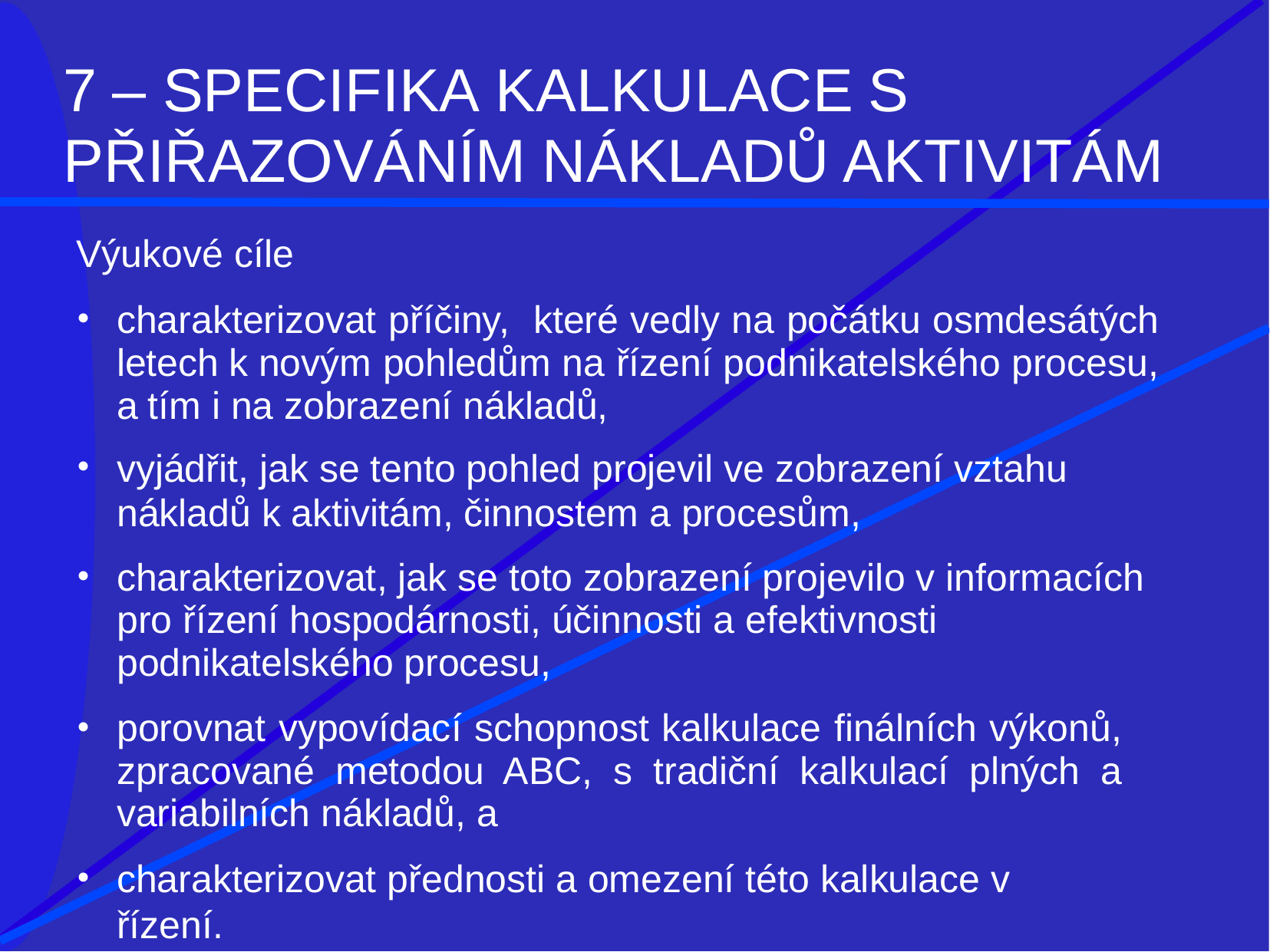

# 7 – SPECIFIKA KALKULACE S PŘIŘAZOVÁNÍM NÁKLADŮ AKTIVITÁM
Výukové cíle
charakterizovat příčiny,  které vedly na počátku osmdesátých letech k novým pohledům na řízení podnikatelského procesu, a tím i na zobrazení nákladů,
vyjádřit, jak se tento pohled projevil ve zobrazení vztahu
nákladů k aktivitám, činnostem a procesům,
charakterizovat, jak se toto zobrazení projevilo v informacích pro řízení hospodárnosti, účinnosti a efektivnosti podnikatelského procesu,
porovnat vypovídací schopnost kalkulace finálních výkonů, zpracované metodou ABC, s tradiční kalkulací plných a variabilních nákladů, a
charakterizovat přednosti a omezení této kalkulace v řízení.